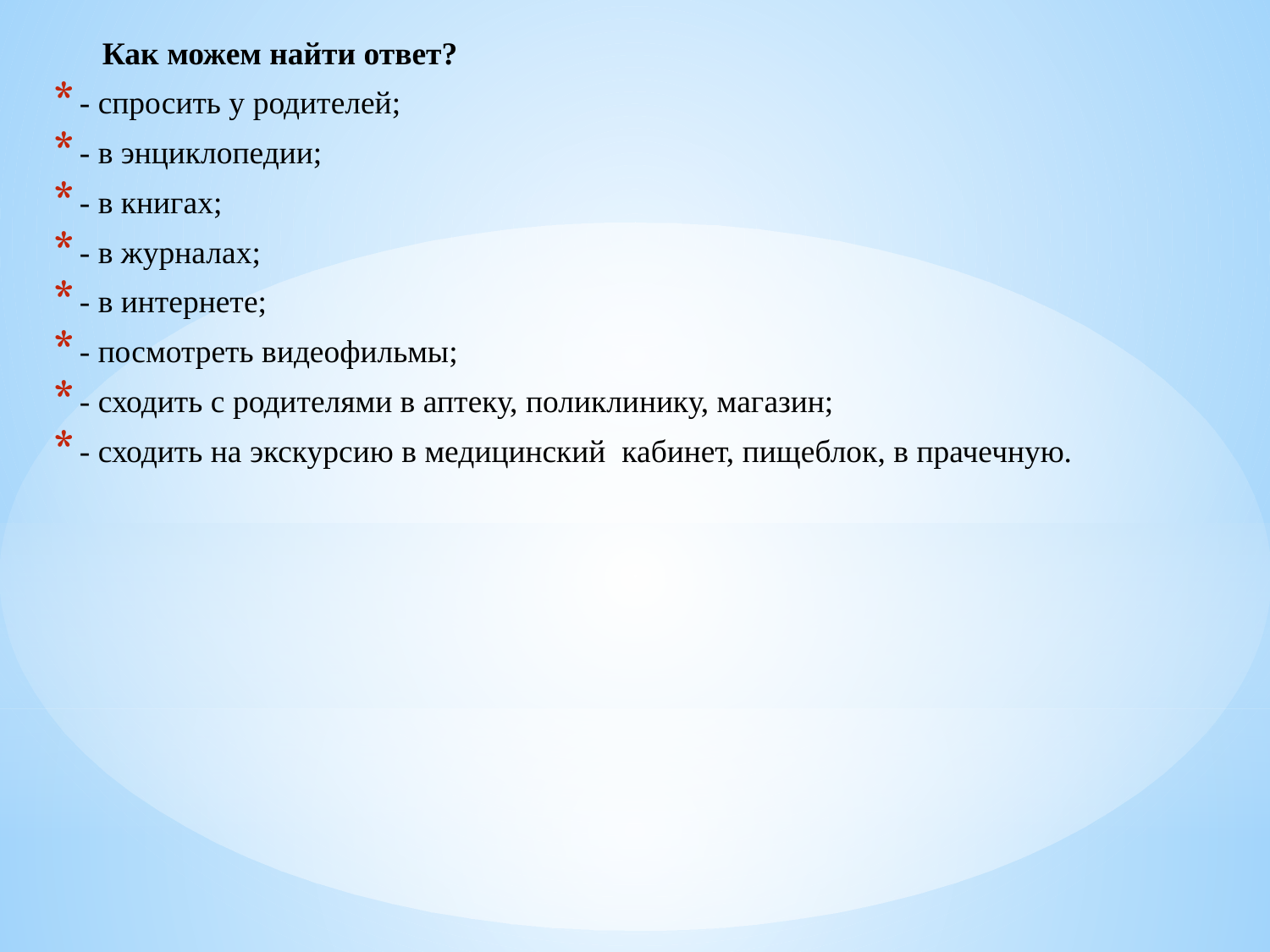

Как можем найти ответ?
- спросить у родителей;
- в энциклопедии;
- в книгах;
- в журналах;
- в интернете;
- посмотреть видеофильмы;
- сходить с родителями в аптеку, поликлинику, магазин;
- сходить на экскурсию в медицинский  кабинет, пищеблок, в прачечную.

#